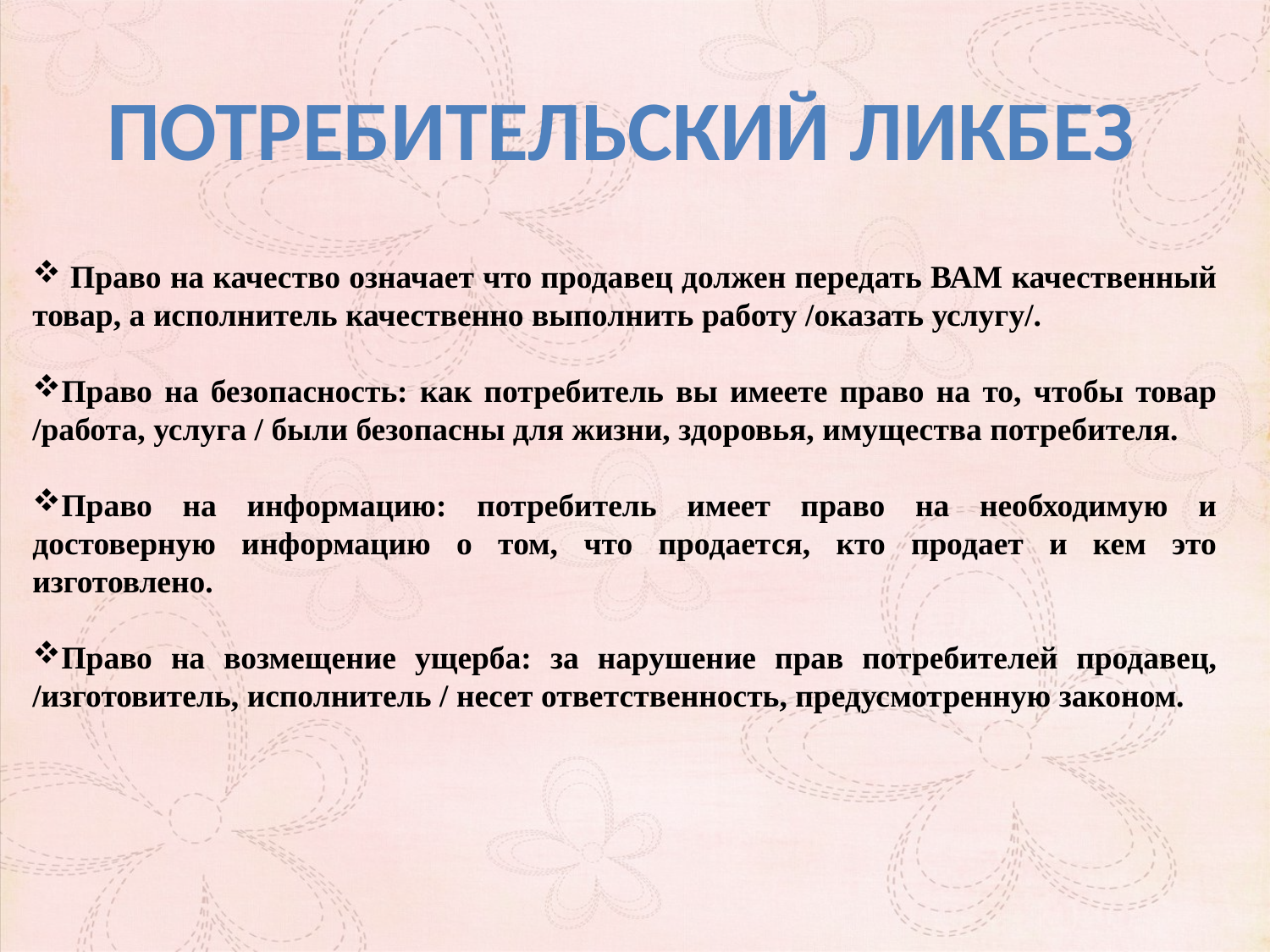

ПОТРЕБИТЕЛЬСКИЙ ЛИКБЕЗ
 Право на качество означает что продавец должен передать ВАМ качественный товар, а исполнитель качественно выполнить работу /оказать услугу/.

Право на безопасность: как потребитель вы имеете право на то, чтобы товар /работа, услуга / были безопасны для жизни, здоровья, имущества потребителя.

Право на информацию: потребитель имеет право на необходимую и достоверную информацию о том, что продается, кто продает и кем это изготовлено.

Право на возмещение ущерба: за нарушение прав потребителей продавец, /изготовитель, исполнитель / несет ответственность, предусмотренную законом.